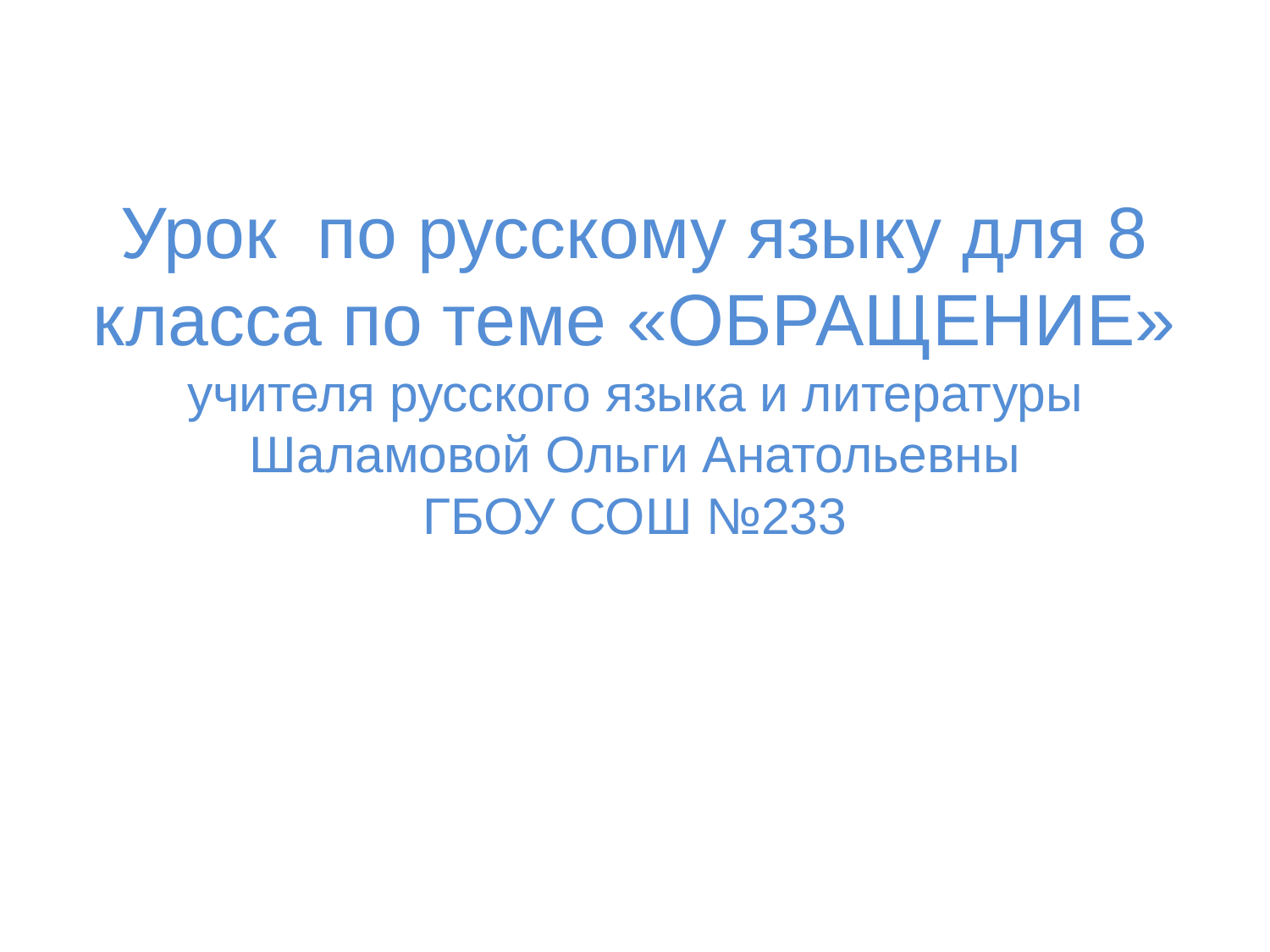

# Урок  по русскому языку для 8 класса по теме «ОБРАЩЕНИЕ» учителя русского языка и литературы Шаламовой Ольги Анатольевны ГБОУ СОШ №233